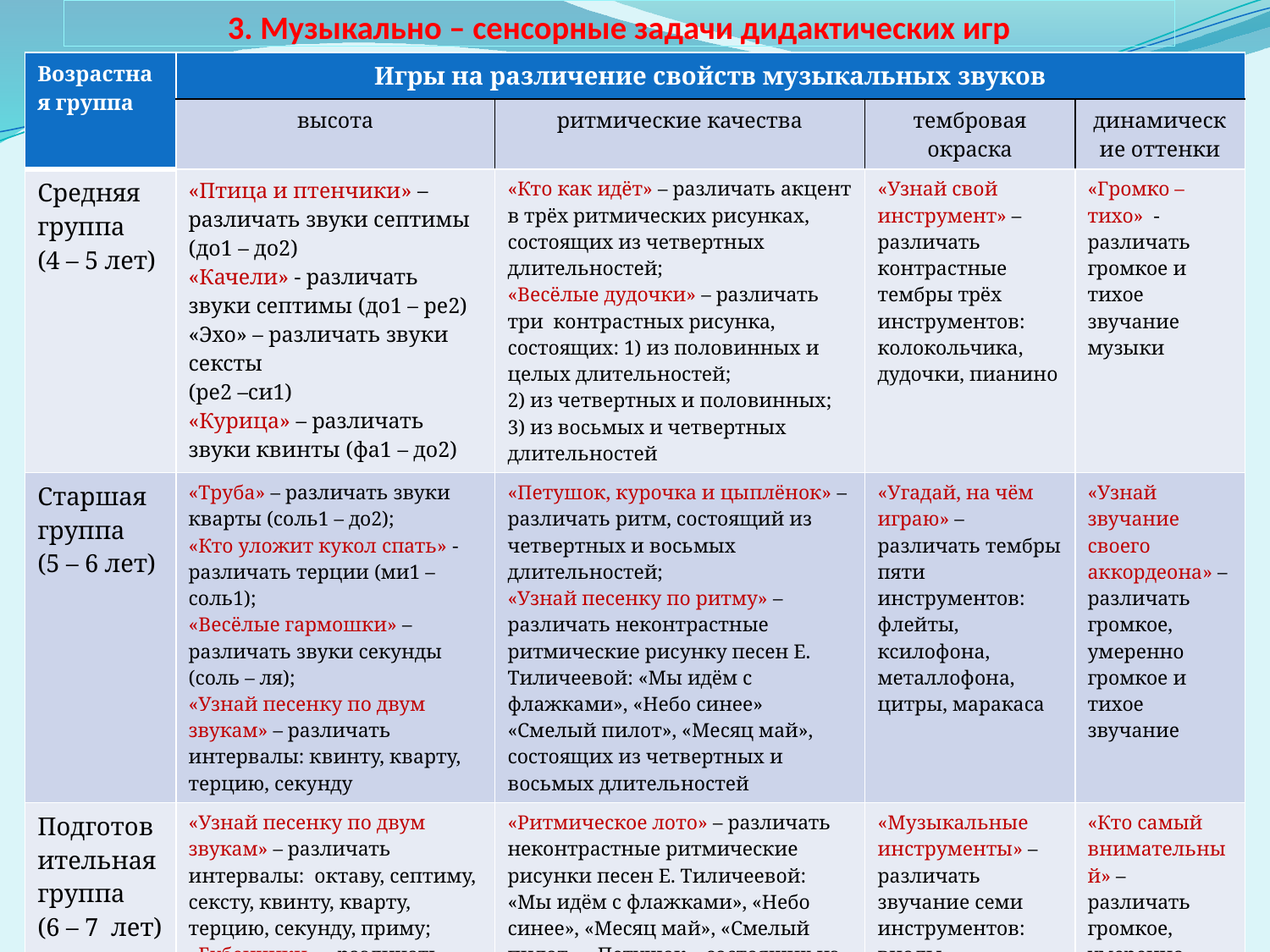

# 3. Музыкально – сенсорные задачи дидактических игр
| Возрастная группа | Игры на различение свойств музыкальных звуков |  |  |  |
| --- | --- | --- | --- | --- |
|  | высота | ритмические качества | тембровая окраска | динамические оттенки |
| Средняя группа (4 – 5 лет) | «Птица и птенчики» – различать звуки септимы (до1 – до2) «Качели» - различать звуки септимы (до1 – ре2) «Эхо» – различать звуки сексты (ре2 –си1) «Курица» – различать звуки квинты (фа1 – до2) | «Кто как идёт» – различать акцент в трёх ритмических рисунках, состоящих из четвертных длительностей; «Весёлые дудочки» – различать три контрастных рисунка, состоящих: 1) из половинных и целых длительностей; 2) из четвертных и половинных; 3) из восьмых и четвертных длительностей | «Узнай свой инструмент» – различать контрастные тембры трёх инструментов: колокольчика, дудочки, пианино | «Громко – тихо» - различать громкое и тихое звучание музыки |
| Старшая группа (5 – 6 лет) | «Труба» – различать звуки кварты (соль1 – до2); «Кто уложит кукол спать» - различать терции (ми1 – соль1); «Весёлые гармошки» – различать звуки секунды (соль – ля); «Узнай песенку по двум звукам» – различать интервалы: квинту, кварту, терцию, секунду | «Петушок, курочка и цыплёнок» – различать ритм, состоящий из четвертных и восьмых длительностей; «Узнай песенку по ритму» – различать неконтрастные ритмические рисунку песен Е. Тиличеевой: «Мы идём с флажками», «Небо синее» «Смелый пилот», «Месяц май», состоящих из четвертных и восьмых длительностей | «Угадай, на чём играю» – различать тембры пяти инструментов: флейты, ксилофона, металлофона, цитры, маракаса | «Узнай звучание своего аккордеона» – различать громкое, умеренно громкое и тихое звучание |
| Подготовительная группа (6 – 7 лет) | «Узнай песенку по двум звукам» – различать интервалы: октаву, септиму, сексту, квинту, кварту, терцию, секунду, приму; «Бубенчики» – различать звуки мажорного трезвучия; «Маленькие лесенки» – различать поступенное движение мелодии, состоящей их 3- 5 ступеней звукоряда, вверх и вниз | «Ритмическое лото» – различать неконтрастные ритмические рисунки песен Е. Тиличеевой: «Мы идём с флажками», «Небо синее», «Месяц май», «Смелый пилот», «Петушок», состоящих из четвертных и восьмых длительностей | «Музыкальные инструменты» – различать звучание семи инструментов: виолы, аккордеона, барабана, бубна, цитры, домры, металлофона | «Кто самый внимательный» – различать громкое, умеренно-громкое, тихое и очень тихое звучание |